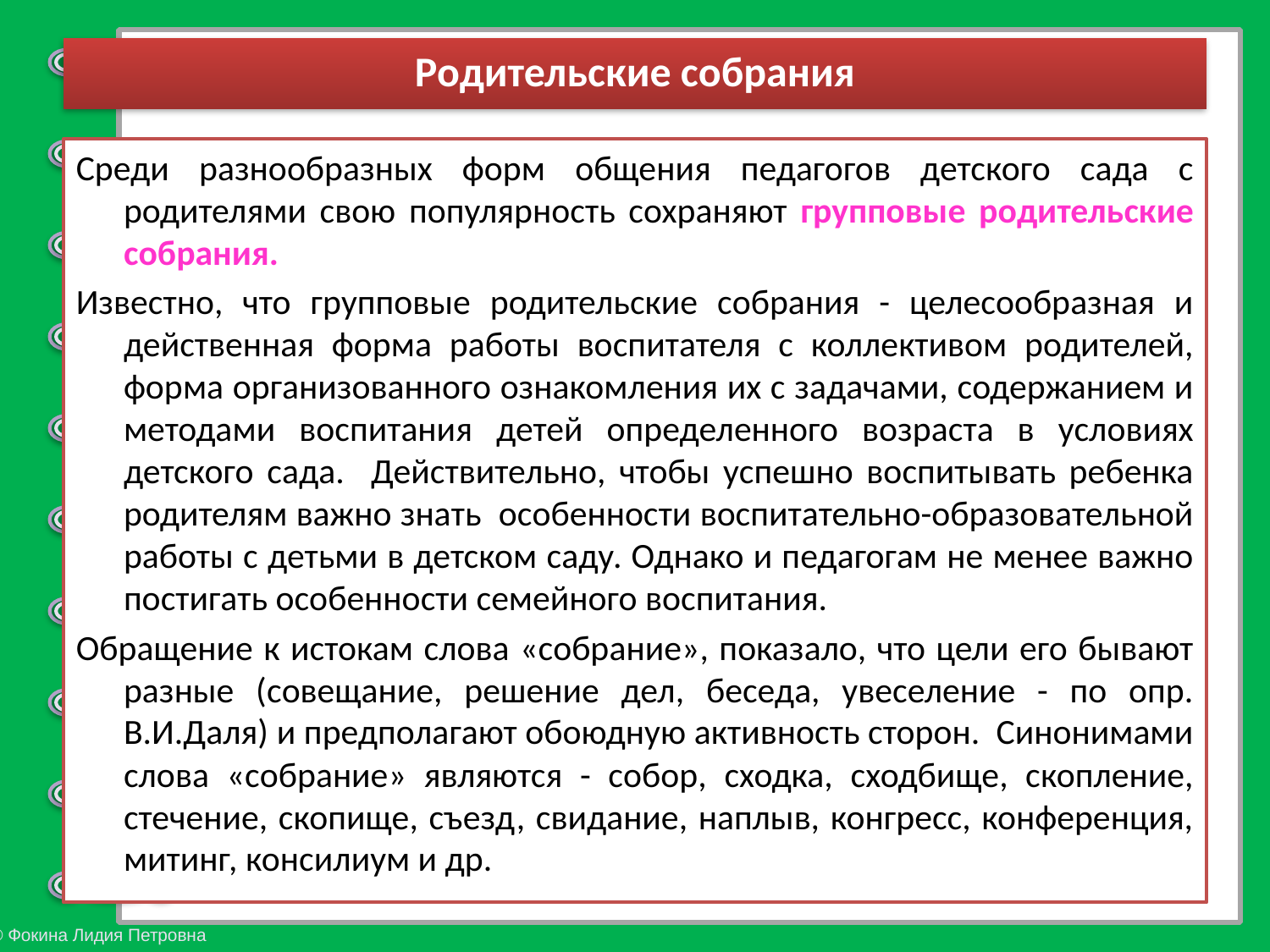

# Родительские собрания
Среди разнообразных форм общения педагогов детского сада с родителями свою популярность сохраняют групповые родительские собрания.
Известно, что групповые родительские собрания - целесообразная и действенная форма работы воспитателя с коллективом родителей, форма организованного ознакомления их с задачами, содержанием и методами воспитания детей определенного возраста в условиях детского сада.  Действительно, чтобы успешно воспитывать ребенка родителям важно знать  особенности воспитательно-образовательной работы с детьми в детском саду. Однако и педагогам не менее важно постигать особенности семейного воспитания.
Обращение к истокам слова «собрание», показало, что цели его бывают разные (совещание, решение дел, беседа, увеселение - по опр. В.И.Даля) и предполагают обоюдную активность сторон.  Синонимами слова «собрание» являются - собор, сходка, сходбище, скопление, стечение, скопище, съезд, свидание, наплыв, конгресс, конференция, митинг, консилиум и др.